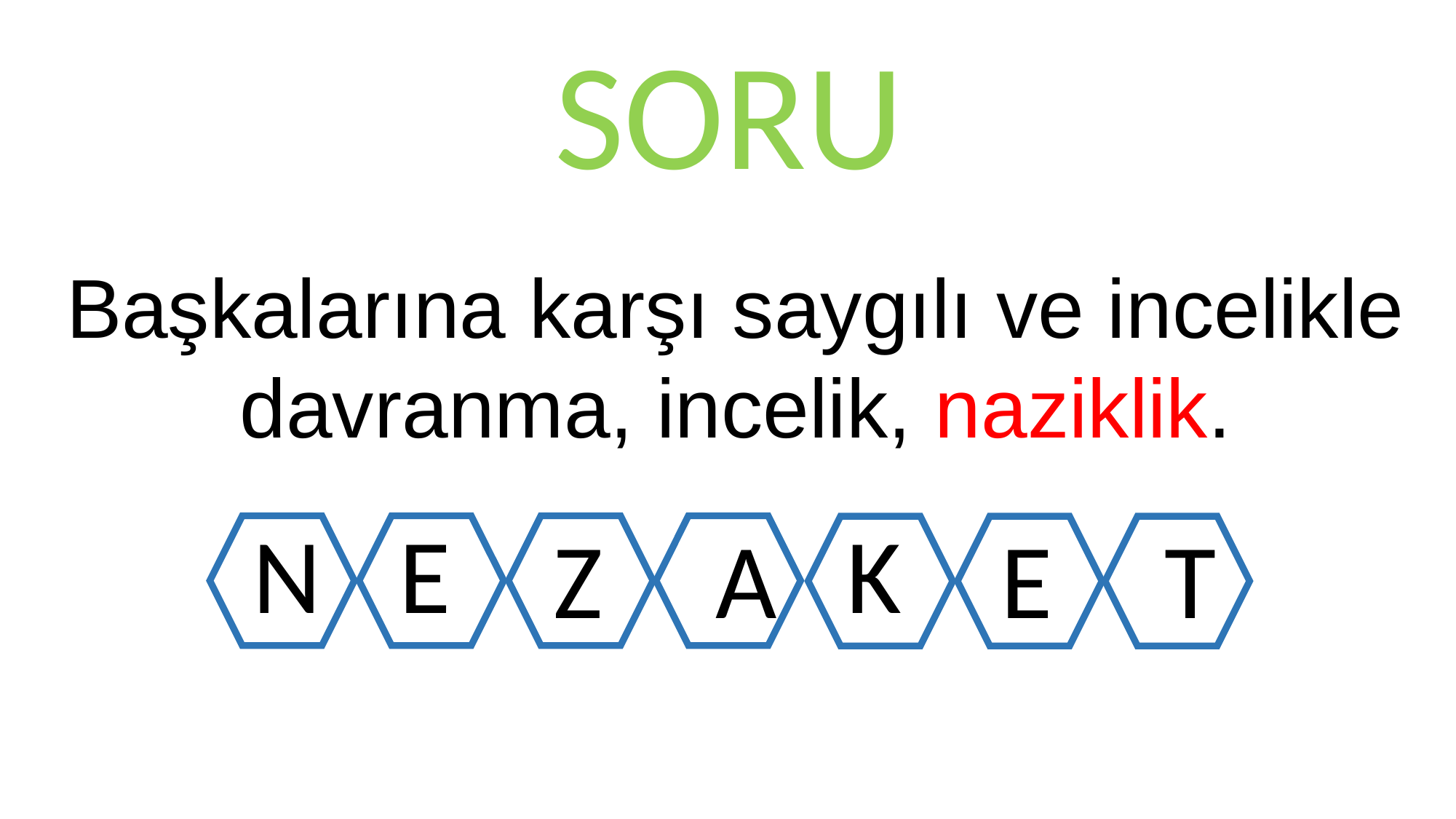

SORU
Başkalarına karşı saygılı ve incelikle davranma, incelik, naziklik.
N
E
K
Z
A
E
T